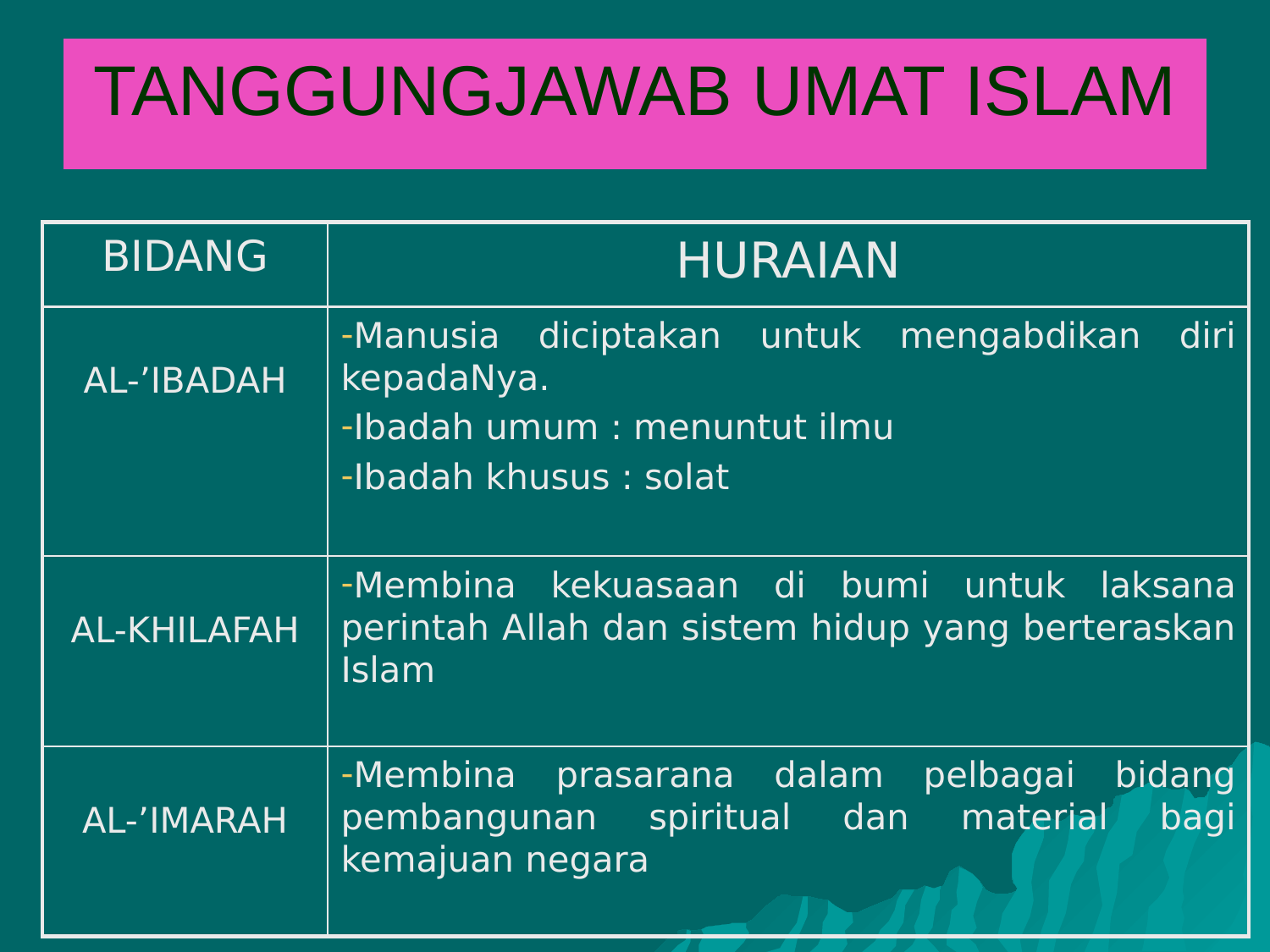

# TANGGUNGJAWAB UMAT ISLAM
BIDANG
HURAIAN

AL-’IBADAH
Manusia diciptakan untuk mengabdikan diri kepadaNya.
Ibadah umum : menuntut ilmu
Ibadah khusus : solat

AL-KHILAFAH
Membina kekuasaan di bumi untuk laksana perintah Allah dan sistem hidup yang berteraskan Islam

AL-’IMARAH
Membina prasarana dalam pelbagai bidang pembangunan spiritual dan material bagi kemajuan negara